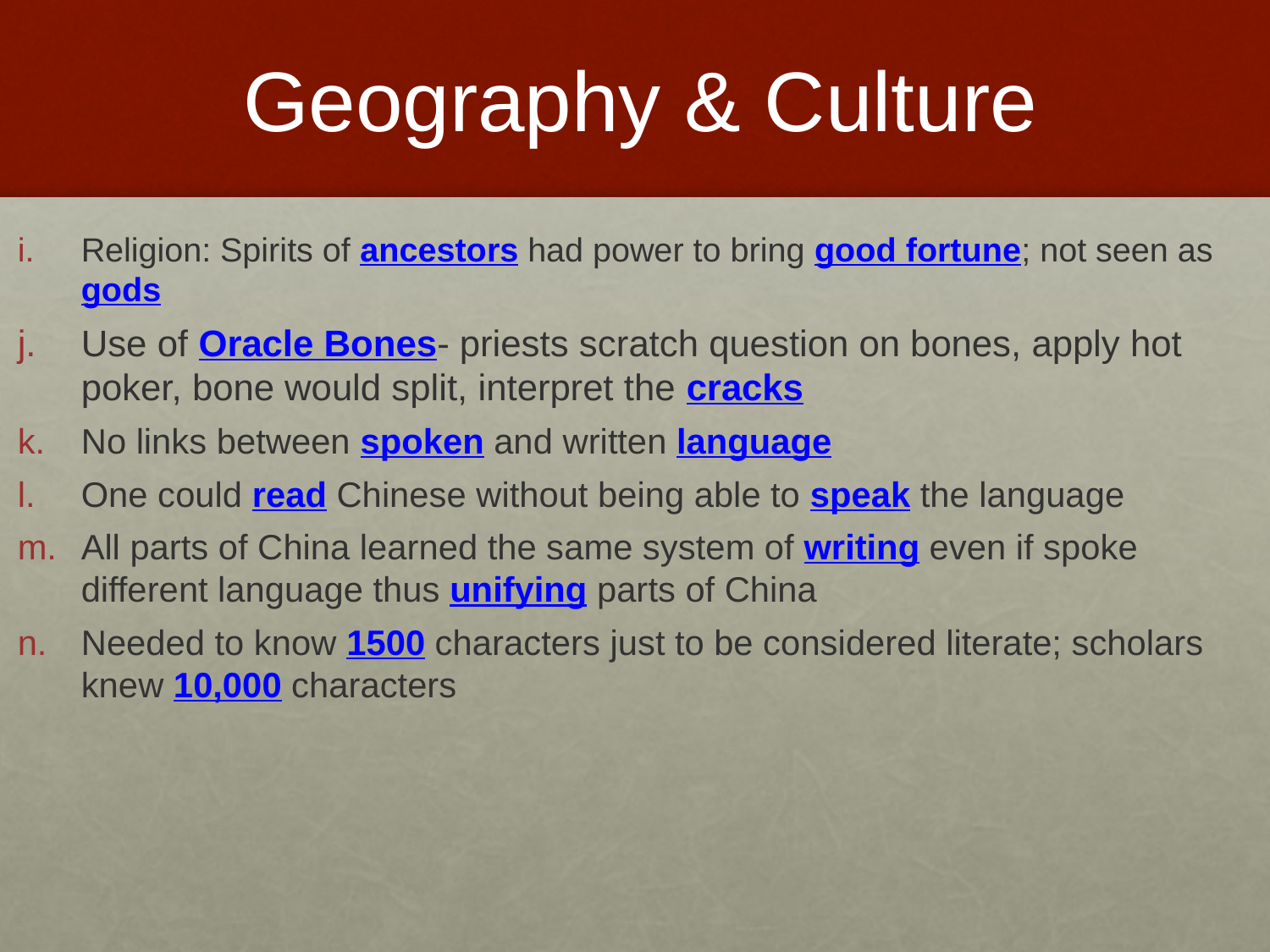

# Geography & Culture
Religion: Spirits of ancestors had power to bring good fortune; not seen as gods
Use of Oracle Bones- priests scratch question on bones, apply hot poker, bone would split, interpret the cracks
No links between spoken and written language
One could read Chinese without being able to speak the language
All parts of China learned the same system of writing even if spoke different language thus unifying parts of China
Needed to know 1500 characters just to be considered literate; scholars knew 10,000 characters